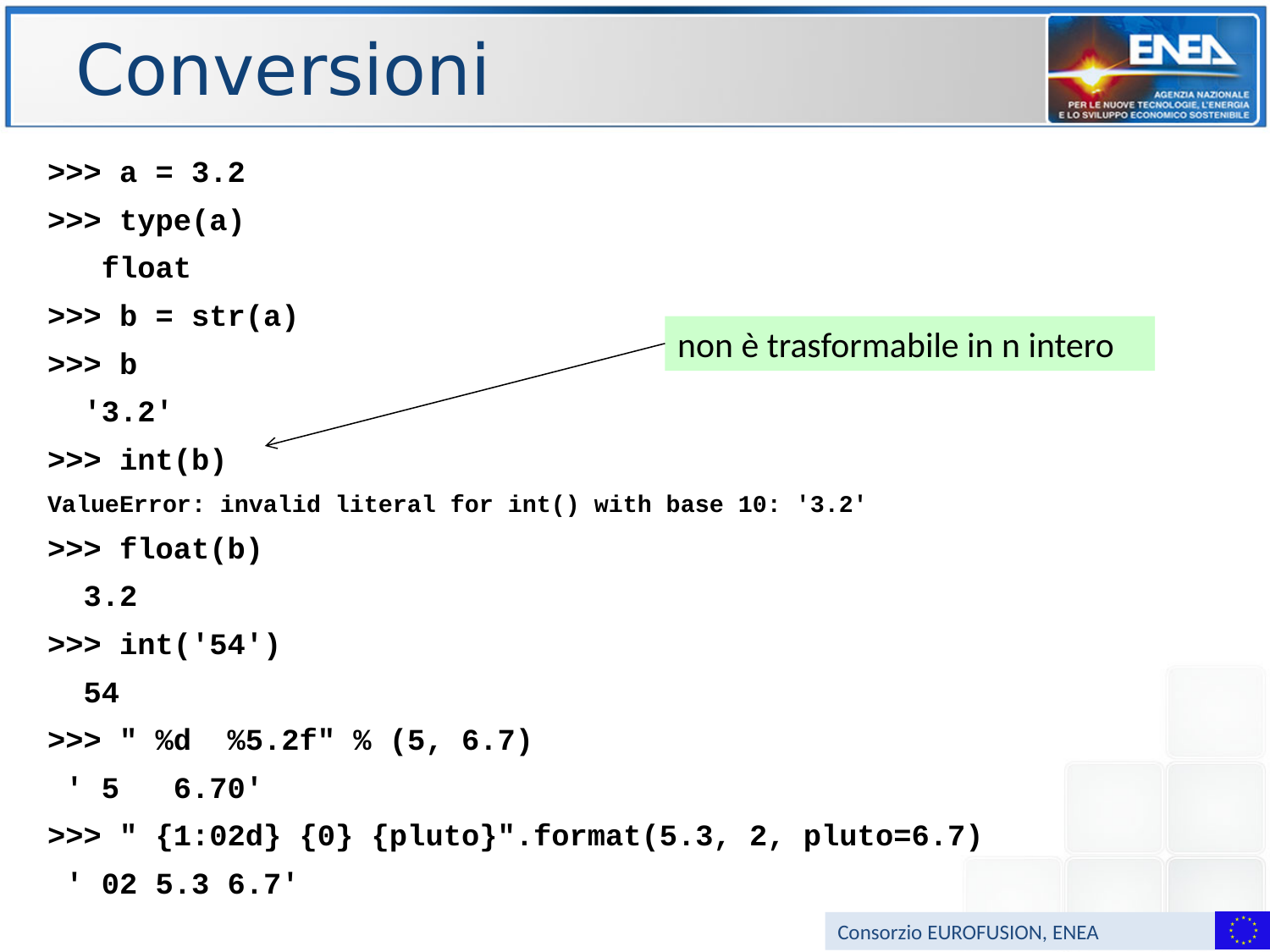

# Conversioni
>>> a = 3.2
>>> type(a)
   float
>>> b = str(a)
>>> b
  '3.2'
>>> int(b)
ValueError: invalid literal for int() with base 10: '3.2'
>>> float(b)
  3.2
>>> int('54')
  54
>>> " %d  %5.2f" % (5, 6.7)
 ' 5   6.70'
>>> " {1:02d} {0} {pluto}".format(5.3, 2, pluto=6.7)
 ' 02 5.3 6.7'
non è trasformabile in n intero